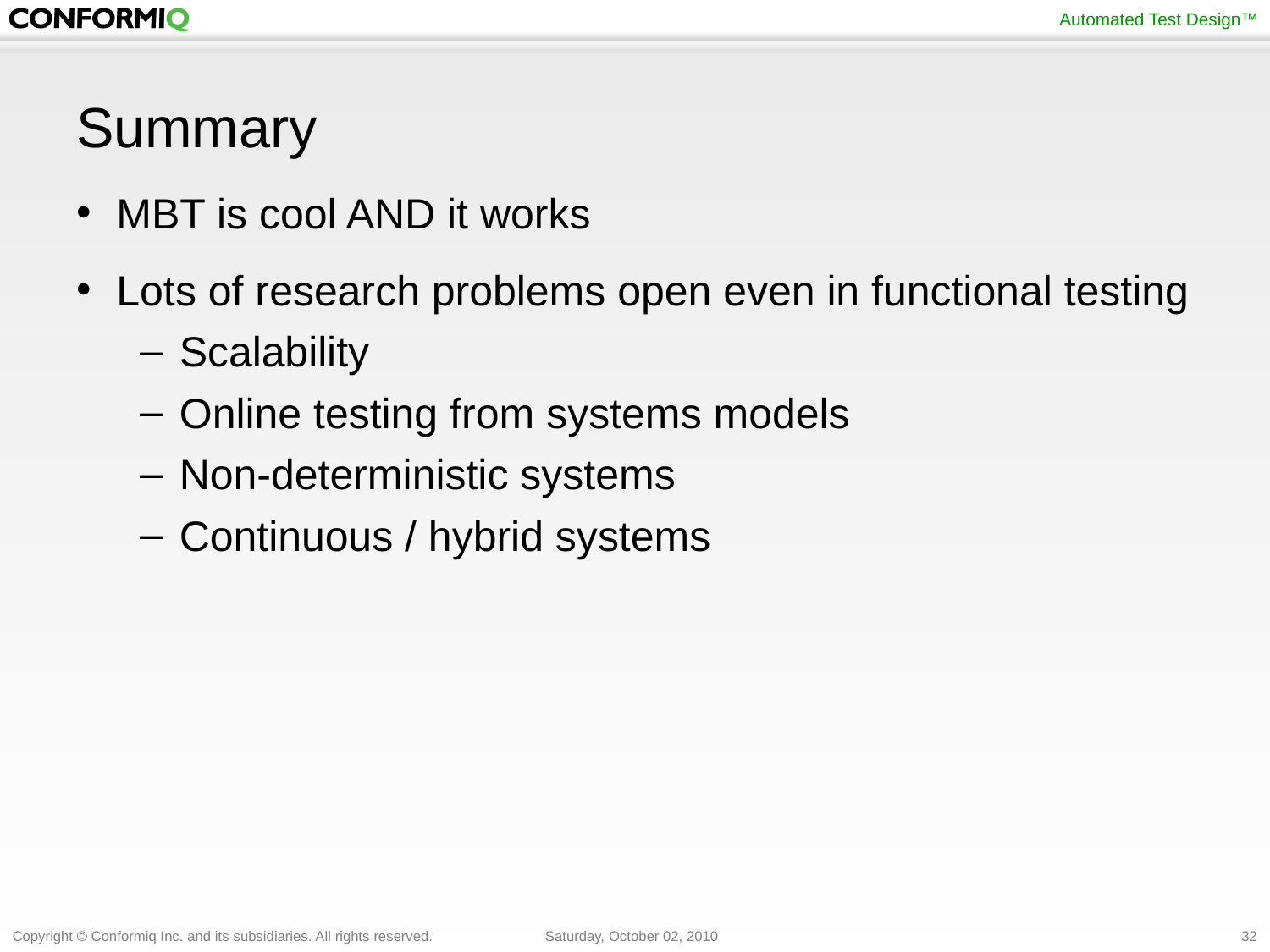

# Summary
MBT is cool AND it works
Lots of research problems open even in functional testing
Scalability
Online testing from systems models
Non-deterministic systems
Continuous / hybrid systems